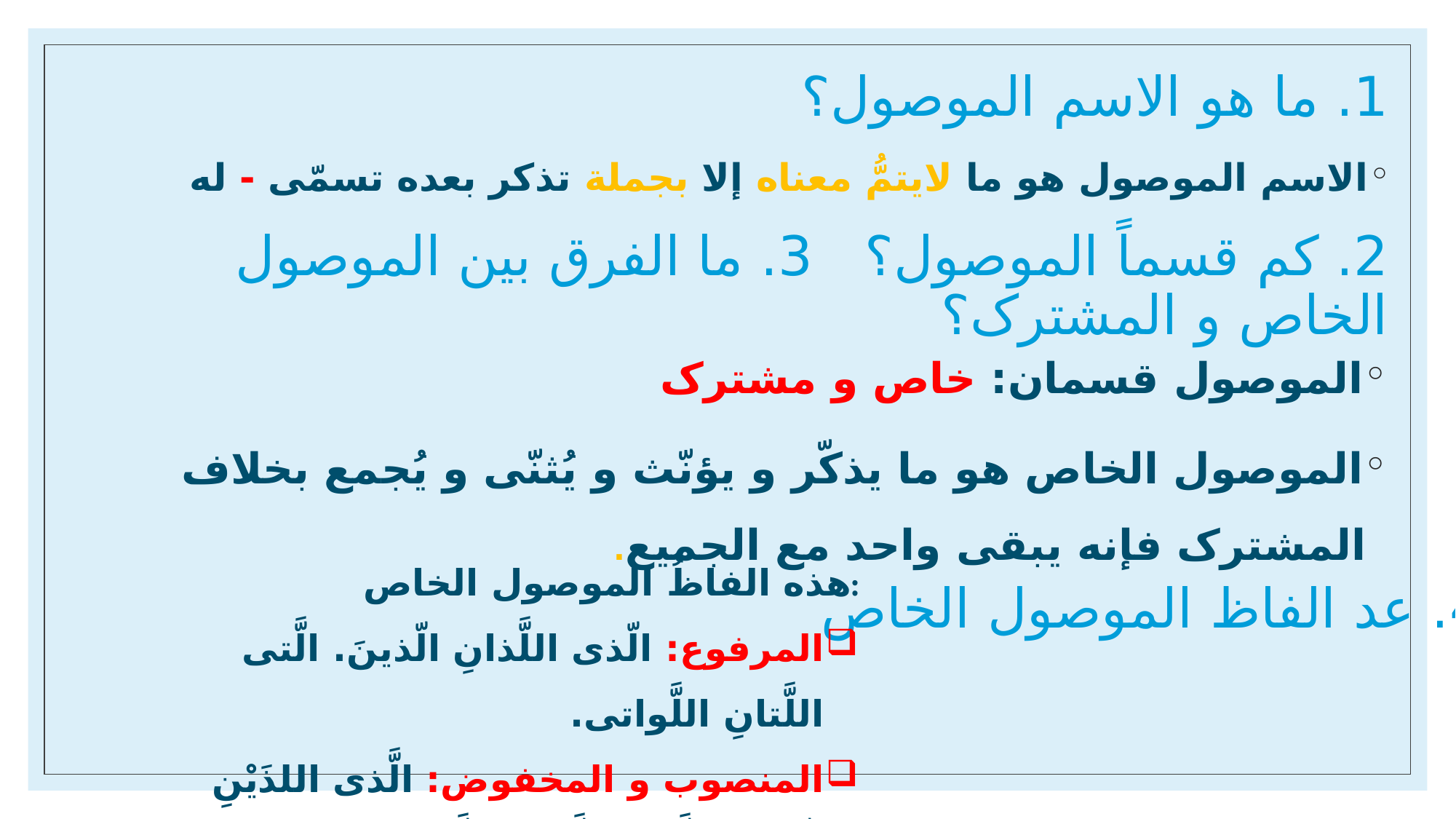

# 1. ما هو الاسم الموصول؟
الاسم الموصول هو ما لایتمُّ معناه إلا بجملة تذکر بعده تسمّی -‌ له
2. کم قسماً الموصول؟   3. ما الفرق بین الموصول الخاص و المشترک؟

الموصول قسمان: خاص و مشترک
الموصول الخاص هو ما یذکّر و یؤنّث و یُثنّی و یُجمع بخلاف المشترک فإنه یبقی واحد مع الجمیع.
هذه الفاظُ الموصول الخاص:
المرفوع: الّذی اللَّذانِ الّذینَ. الَّتی اللَّتانِ اللَّواتی.
المنصوب و المخفوض: الَّذی اللذَیْنِ الّذین. الَّتی اللَّتَیْنِ اللَّواتی.
4. عد الفاظ الموصول الخاص